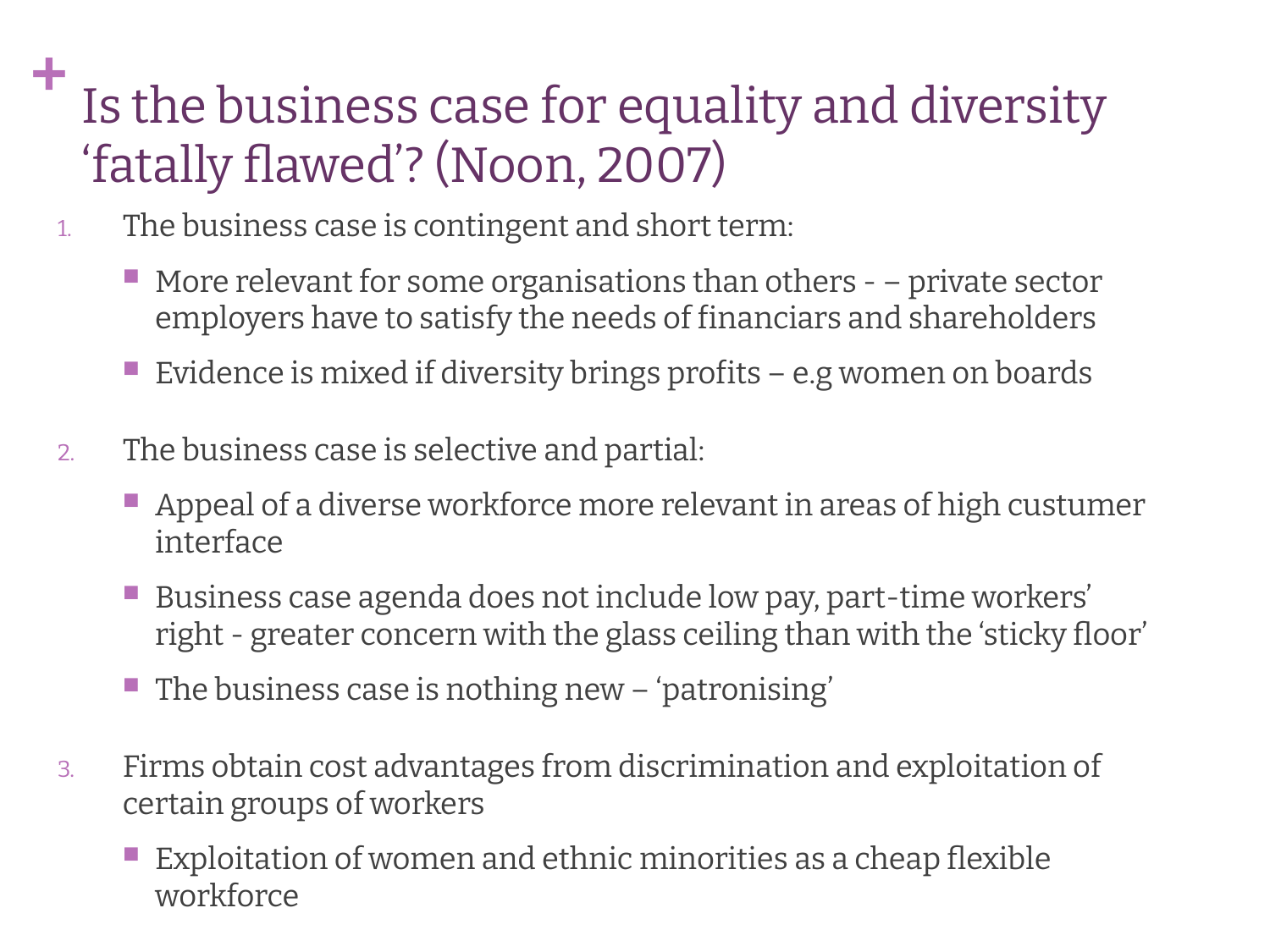

# Is the business case for equality and diversity ‘fatally flawed’? (Noon, 2007)
The business case is contingent and short term:
More relevant for some organisations than others - – private sector employers have to satisfy the needs of financiars and shareholders
Evidence is mixed if diversity brings profits – e.g women on boards
The business case is selective and partial:
Appeal of a diverse workforce more relevant in areas of high custumer interface
Business case agenda does not include low pay, part-time workers’ right - greater concern with the glass ceiling than with the ‘sticky floor’
The business case is nothing new – ‘patronising’
Firms obtain cost advantages from discrimination and exploitation of certain groups of workers
Exploitation of women and ethnic minorities as a cheap flexible workforce